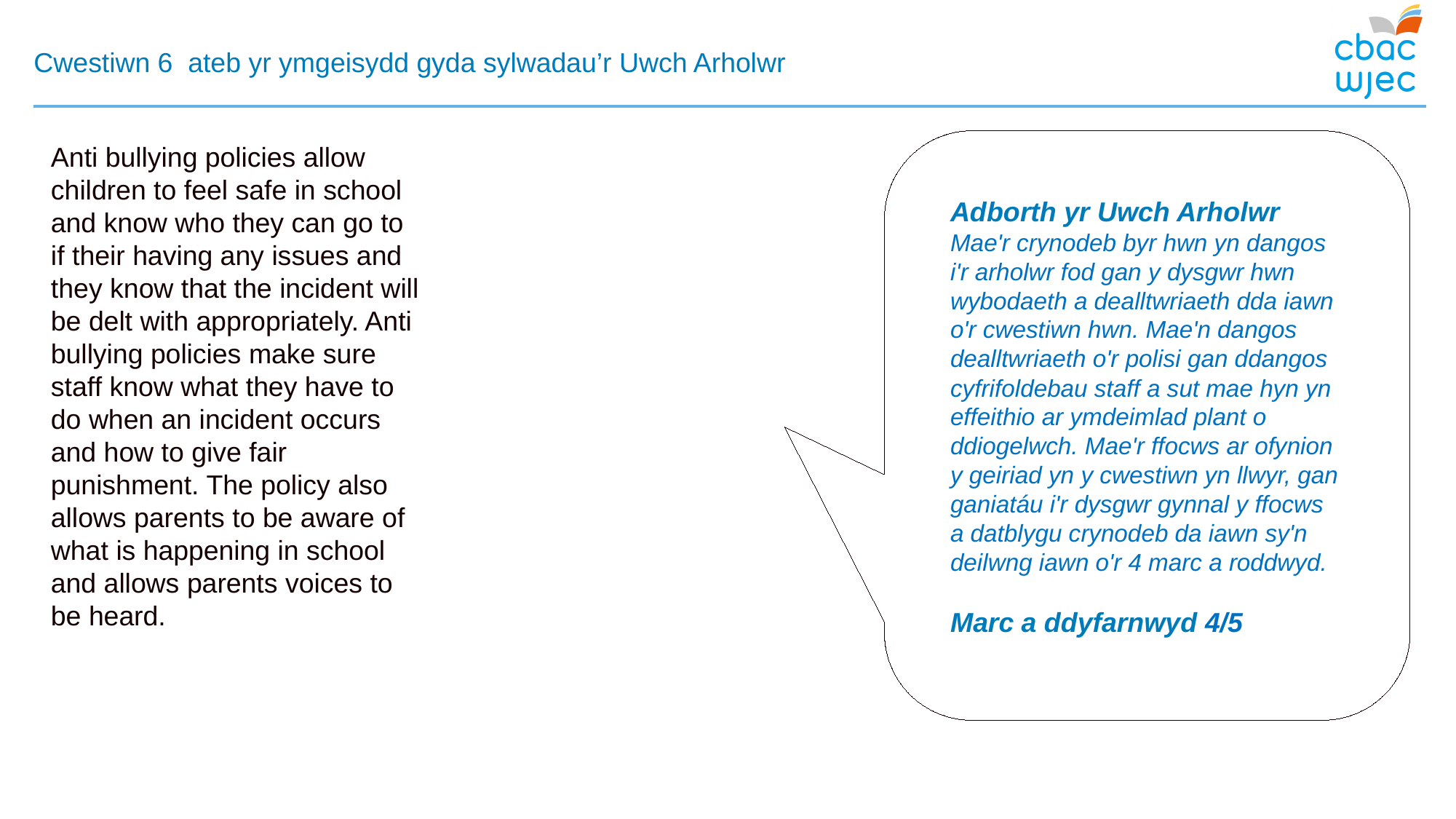

# Cwestiwn 6  ateb yr ymgeisydd gyda sylwadau’r Uwch Arholwr

Anti bullying policies allow children to feel safe in school and know who they can go to if their having any issues and they know that the incident will be delt with appropriately. Anti bullying policies make sure staff know what they have to do when an incident occurs and how to give fair punishment. The policy also allows parents to be aware of what is happening in school and allows parents voices to be heard.
Adborth yr Uwch Arholwr
Mae'r crynodeb byr hwn yn dangos i'r arholwr fod gan y dysgwr hwn wybodaeth a dealltwriaeth dda iawn o'r cwestiwn hwn. Mae'n dangos dealltwriaeth o'r polisi gan ddangos cyfrifoldebau staff a sut mae hyn yn effeithio ar ymdeimlad plant o ddiogelwch. Mae'r ffocws ar ofynion y geiriad yn y cwestiwn yn llwyr, gan ganiatáu i'r dysgwr gynnal y ffocws a datblygu crynodeb da iawn sy'n deilwng iawn o'r 4 marc a roddwyd.
Marc a ddyfarnwyd 4/5